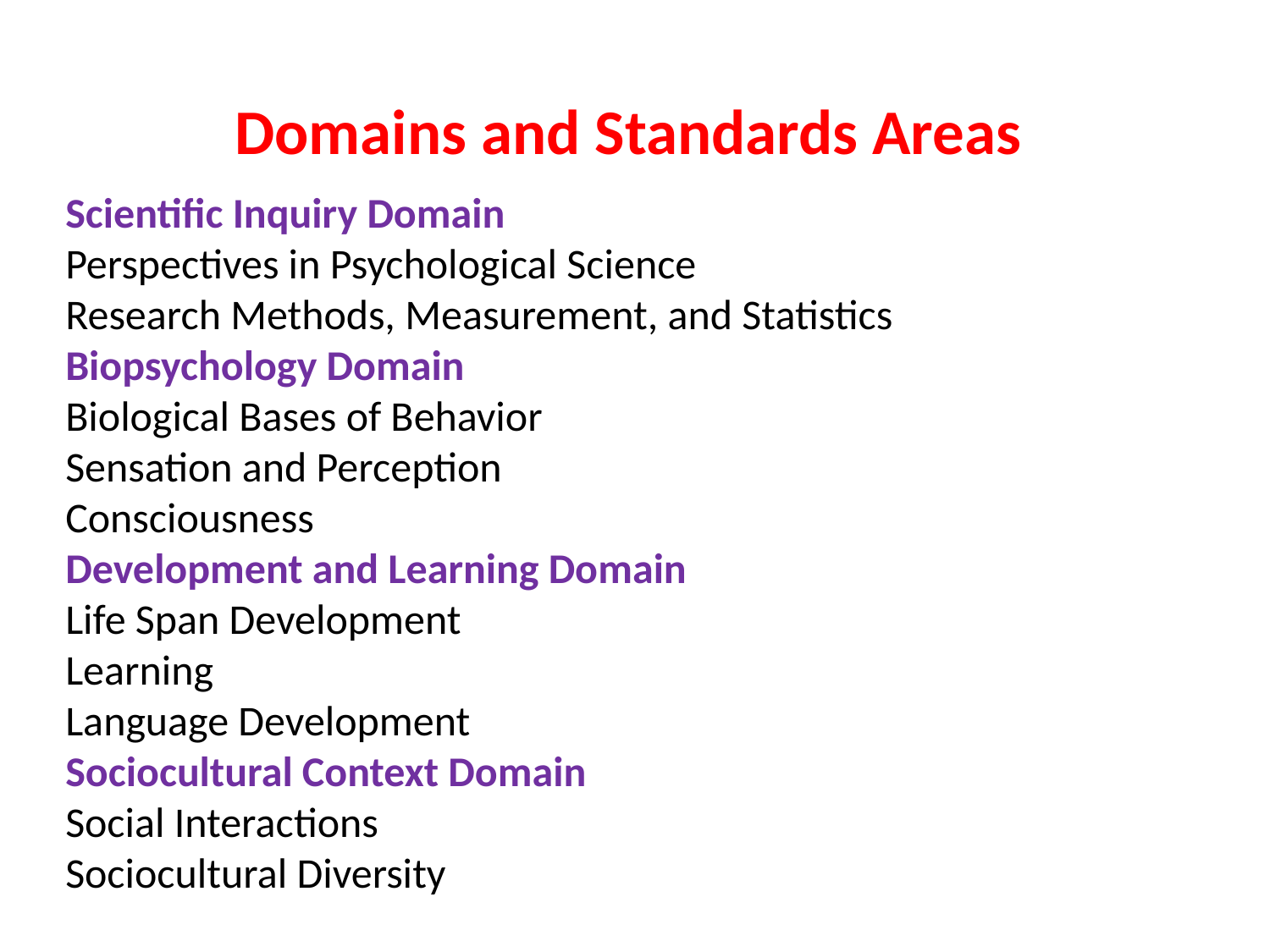

Domains and Standards Areas
Scientific Inquiry Domain
Perspectives in Psychological Science
Research Methods, Measurement, and Statistics
Biopsychology Domain
Biological Bases of Behavior
Sensation and Perception
Consciousness
Development and Learning Domain
Life Span Development
Learning
Language Development
Sociocultural Context Domain
Social Interactions
Sociocultural Diversity